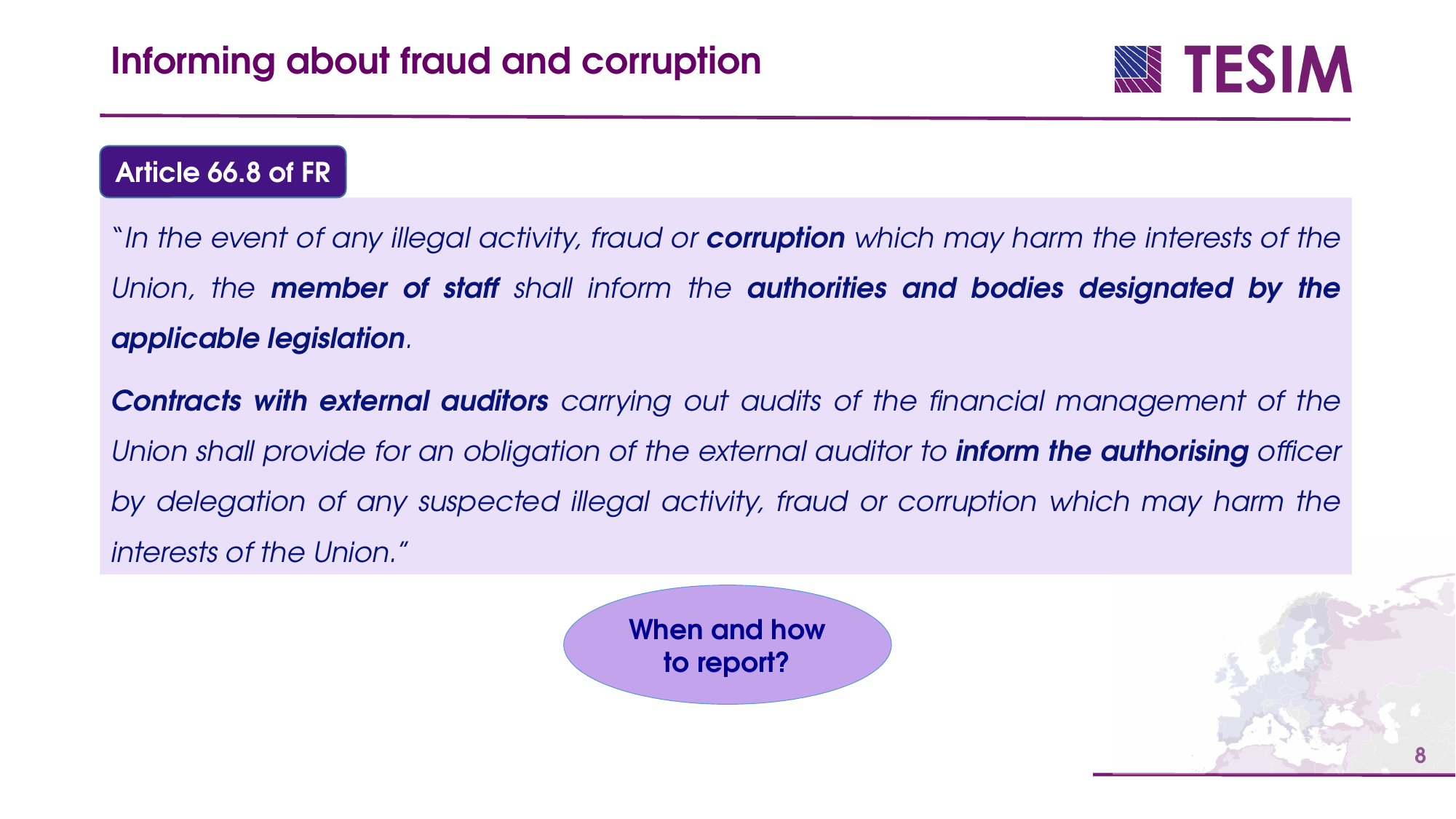

Informing about fraud and corruption
Article 66.8 of FR
“In the event of any illegal activity, fraud or corruption which may harm the interests of the Union, the member of staff shall inform the authorities and bodies designated by the applicable legislation.
Contracts with external auditors carrying out audits of the financial management of the Union shall provide for an obligation of the external auditor to inform the authorising officer by delegation of any suspected illegal activity, fraud or corruption which may harm the interests of the Union.”
When and how to report?